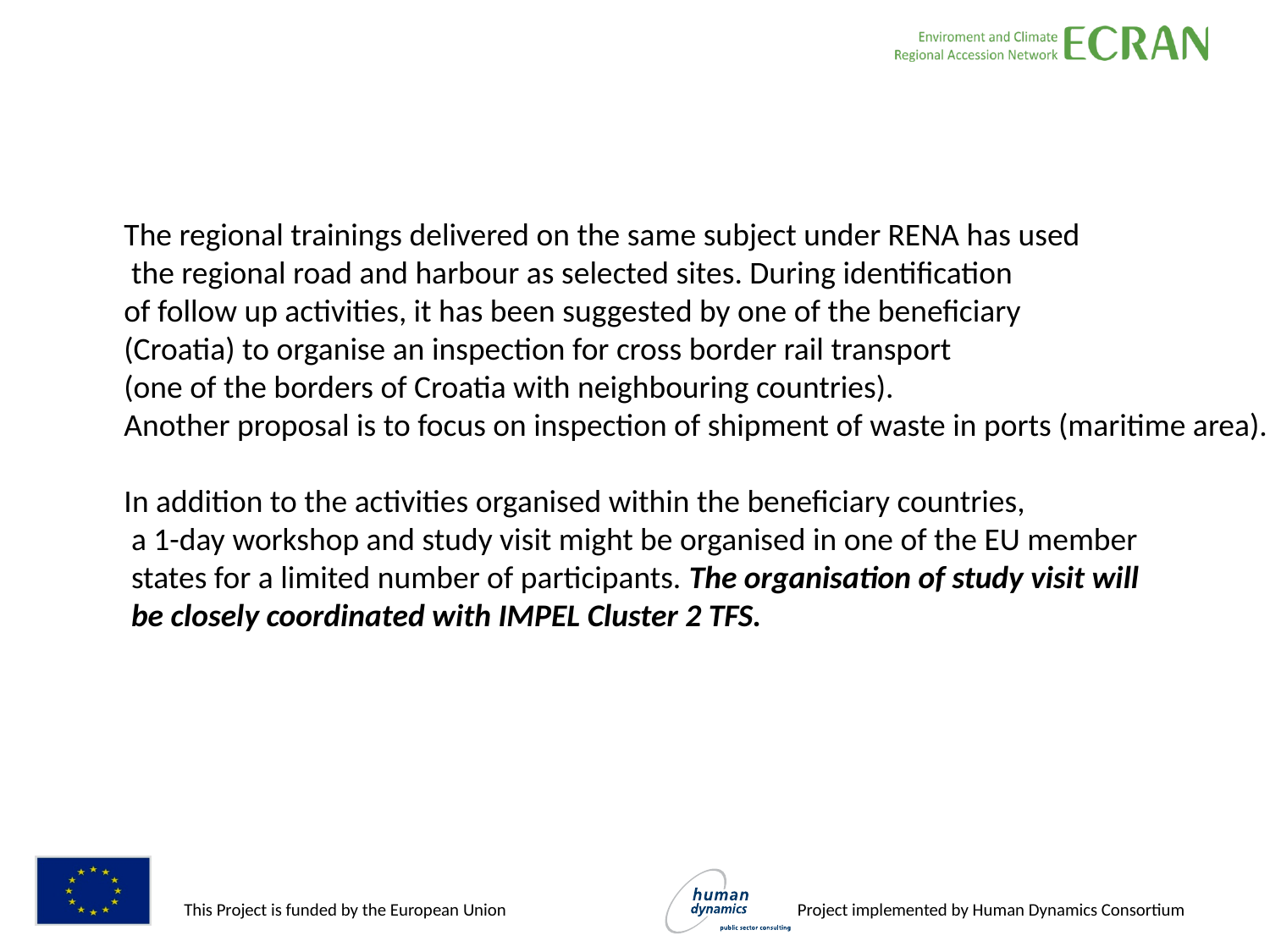

The regional trainings delivered on the same subject under RENA has used
 the regional road and harbour as selected sites. During identification
of follow up activities, it has been suggested by one of the beneficiary
(Croatia) to organise an inspection for cross border rail transport
(one of the borders of Croatia with neighbouring countries).
Another proposal is to focus on inspection of shipment of waste in ports (maritime area).

In addition to the activities organised within the beneficiary countries,
 a 1-day workshop and study visit might be organised in one of the EU member
 states for a limited number of participants. The organisation of study visit will
 be closely coordinated with IMPEL Cluster 2 TFS.

#